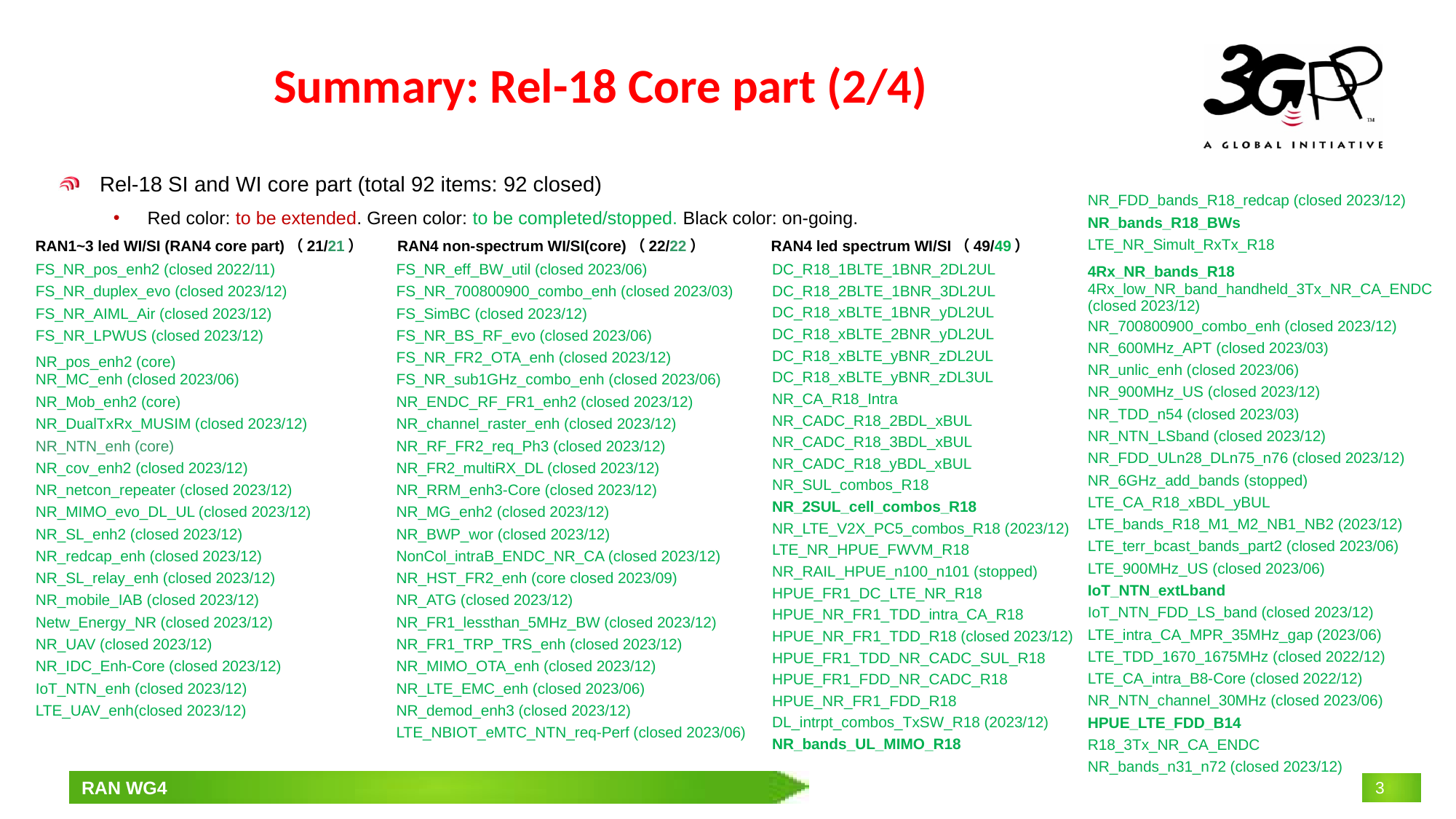

# Summary: Rel-18 Core part (2/4)
Rel-18 SI and WI core part (total 92 items: 92 closed)
Red color: to be extended. Green color: to be completed/stopped. Black color: on-going.
| NR\_FDD\_bands\_R18\_redcap (closed 2023/12) |
| --- |
| NR\_bands\_R18\_BWs |
| LTE\_NR\_Simult\_RxTx\_R18 |
| 4Rx\_NR\_bands\_R18 |
| 4Rx\_low\_NR\_band\_handheld\_3Tx\_NR\_CA\_ENDC (closed 2023/12) |
| NR\_700800900\_combo\_enh (closed 2023/12) |
| NR\_600MHz\_APT (closed 2023/03) |
| NR\_unlic\_enh (closed 2023/06) |
| NR\_900MHz\_US (closed 2023/12) |
| NR\_TDD\_n54 (closed 2023/03) |
| NR\_NTN\_LSband (closed 2023/12) |
| NR\_FDD\_ULn28\_DLn75\_n76 (closed 2023/12) |
| NR\_6GHz\_add\_bands (stopped) |
| LTE\_CA\_R18\_xBDL\_yBUL |
| LTE\_bands\_R18\_M1\_M2\_NB1\_NB2 (2023/12) |
| LTE\_terr\_bcast\_bands\_part2 (closed 2023/06) |
| LTE\_900MHz\_US (closed 2023/06) |
| IoT\_NTN\_extLband |
| IoT\_NTN\_FDD\_LS\_band (closed 2023/12) |
| LTE\_intra\_CA\_MPR\_35MHz\_gap (2023/06) |
| LTE\_TDD\_1670\_1675MHz (closed 2022/12) |
| LTE\_CA\_intra\_B8-Core (closed 2022/12) |
| NR\_NTN\_channel\_30MHz (closed 2023/06) |
| HPUE\_LTE\_FDD\_B14 |
| R18\_3Tx\_NR\_CA\_ENDC |
| NR\_bands\_n31\_n72 (closed 2023/12) |
RAN1~3 led WI/SI (RAN4 core part)（21/21）
RAN4 non-spectrum WI/SI(core)（22/22）
RAN4 led spectrum WI/SI（49/49）
| FS\_NR\_pos\_enh2 (closed 2022/11) |
| --- |
| FS\_NR\_duplex\_evo (closed 2023/12) |
| FS\_NR\_AIML\_Air (closed 2023/12) |
| FS\_NR\_LPWUS (closed 2023/12) |
| NR\_pos\_enh2 (core) |
| NR\_MC\_enh (closed 2023/06) |
| NR\_Mob\_enh2 (core) |
| NR\_DualTxRx\_MUSIM (closed 2023/12) |
| NR\_NTN\_enh (core) |
| NR\_cov\_enh2 (closed 2023/12) |
| NR\_netcon\_repeater (closed 2023/12) |
| NR\_MIMO\_evo\_DL\_UL (closed 2023/12) |
| NR\_SL\_enh2 (closed 2023/12) |
| NR\_redcap\_enh (closed 2023/12) |
| NR\_SL\_relay\_enh (closed 2023/12) |
| NR\_mobile\_IAB (closed 2023/12) |
| Netw\_Energy\_NR (closed 2023/12) |
| NR\_UAV (closed 2023/12) |
| NR\_IDC\_Enh-Core (closed 2023/12) |
| IoT\_NTN\_enh (closed 2023/12) |
| LTE\_UAV\_enh(closed 2023/12) |
| FS\_NR\_eff\_BW\_util (closed 2023/06) |
| --- |
| FS\_NR\_700800900\_combo\_enh (closed 2023/03) |
| FS\_SimBC (closed 2023/12) |
| FS\_NR\_BS\_RF\_evo (closed 2023/06) |
| FS\_NR\_FR2\_OTA\_enh (closed 2023/12) |
| FS\_NR\_sub1GHz\_combo\_enh (closed 2023/06) |
| NR\_ENDC\_RF\_FR1\_enh2 (closed 2023/12) |
| NR\_channel\_raster\_enh (closed 2023/12) |
| NR\_RF\_FR2\_req\_Ph3 (closed 2023/12) |
| NR\_FR2\_multiRX\_DL (closed 2023/12) |
| NR\_RRM\_enh3-Core (closed 2023/12) |
| NR\_MG\_enh2 (closed 2023/12) |
| NR\_BWP\_wor (closed 2023/12) |
| NonCol\_intraB\_ENDC\_NR\_CA (closed 2023/12) |
| NR\_HST\_FR2\_enh (core closed 2023/09) |
| NR\_ATG (closed 2023/12) |
| NR\_FR1\_lessthan\_5MHz\_BW (closed 2023/12) |
| NR\_FR1\_TRP\_TRS\_enh (closed 2023/12) |
| NR\_MIMO\_OTA\_enh (closed 2023/12) |
| NR\_LTE\_EMC\_enh (closed 2023/06) |
| NR\_demod\_enh3 (closed 2023/12) |
| LTE\_NBIOT\_eMTC\_NTN\_req-Perf (closed 2023/06) |
| DC\_R18\_1BLTE\_1BNR\_2DL2UL |
| --- |
| DC\_R18\_2BLTE\_1BNR\_3DL2UL |
| DC\_R18\_xBLTE\_1BNR\_yDL2UL |
| DC\_R18\_xBLTE\_2BNR\_yDL2UL |
| DC\_R18\_xBLTE\_yBNR\_zDL2UL |
| DC\_R18\_xBLTE\_yBNR\_zDL3UL |
| NR\_CA\_R18\_Intra |
| NR\_CADC\_R18\_2BDL\_xBUL |
| NR\_CADC\_R18\_3BDL\_xBUL |
| NR\_CADC\_R18\_yBDL\_xBUL |
| NR\_SUL\_combos\_R18 |
| NR\_2SUL\_cell\_combos\_R18 |
| NR\_LTE\_V2X\_PC5\_combos\_R18 (2023/12) |
| LTE\_NR\_HPUE\_FWVM\_R18 |
| NR\_RAIL\_HPUE\_n100\_n101 (stopped) |
| HPUE\_FR1\_DC\_LTE\_NR\_R18 |
| HPUE\_NR\_FR1\_TDD\_intra\_CA\_R18 |
| HPUE\_NR\_FR1\_TDD\_R18 (closed 2023/12) |
| HPUE\_FR1\_TDD\_NR\_CADC\_SUL\_R18 |
| HPUE\_FR1\_FDD\_NR\_CADC\_R18 |
| HPUE\_NR\_FR1\_FDD\_R18 |
| DL\_intrpt\_combos\_TxSW\_R18 (2023/12) |
| NR\_bands\_UL\_MIMO\_R18 |